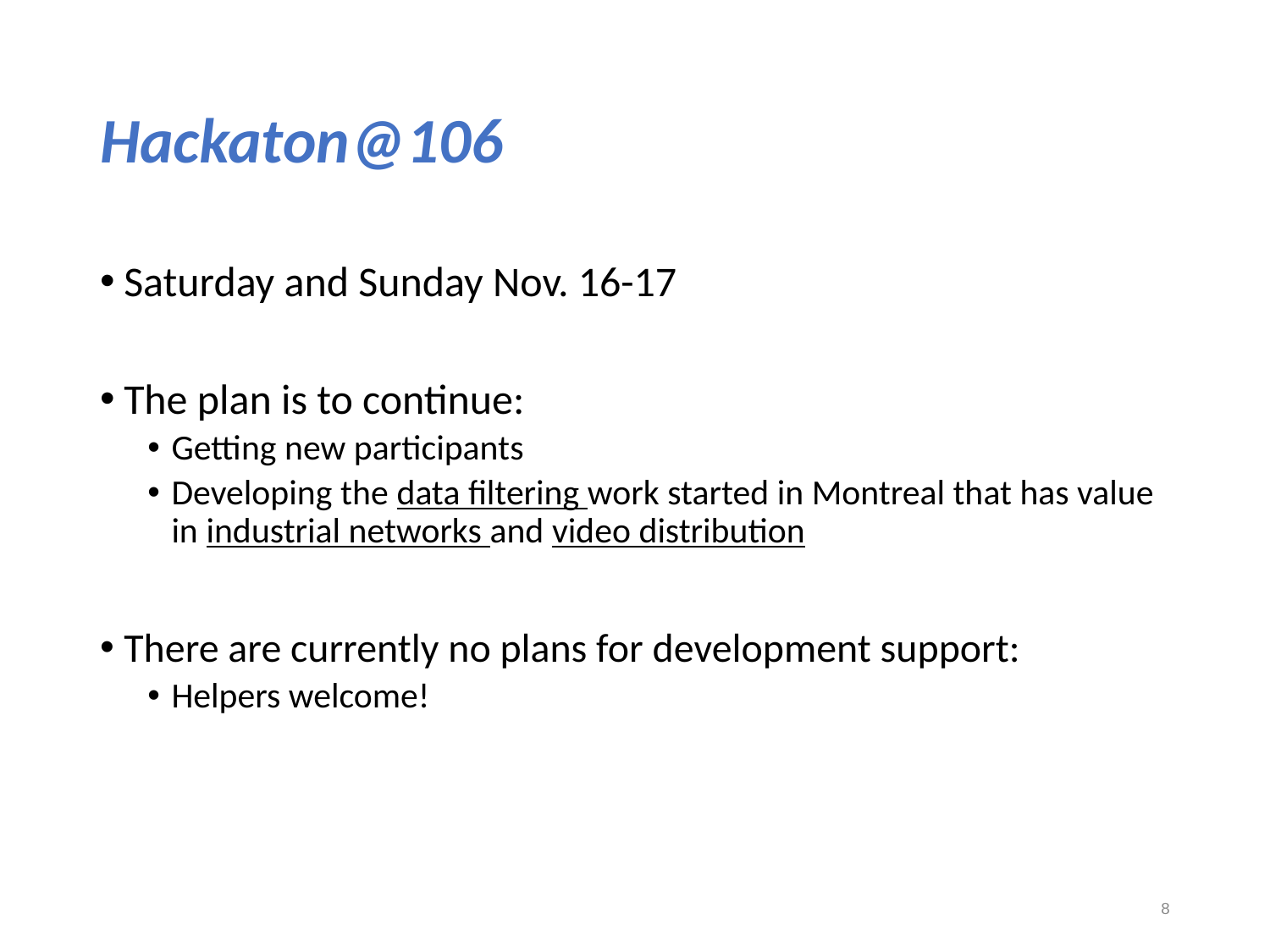

# Hackaton@106
Saturday and Sunday Nov. 16-17

The plan is to continue:
Getting new participants
Developing the data filtering work started in Montreal that has value in industrial networks and video distribution

There are currently no plans for development support:
Helpers welcome!

8